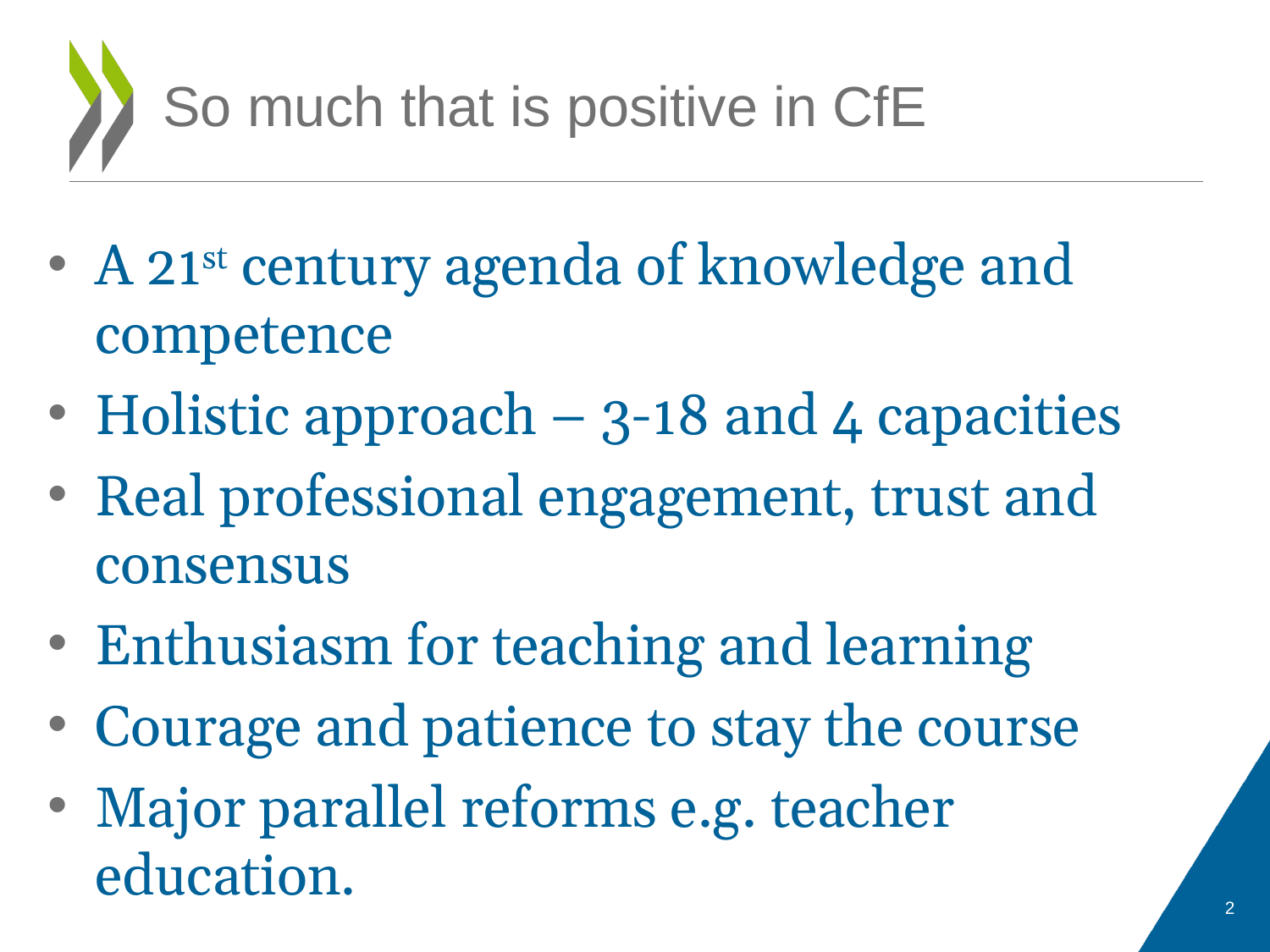

# So much that is positive in CfE
A 21st century agenda of knowledge and competence
Holistic approach – 3-18 and 4 capacities
Real professional engagement, trust and consensus
Enthusiasm for teaching and learning
Courage and patience to stay the course
Major parallel reforms e.g. teacher education.
2